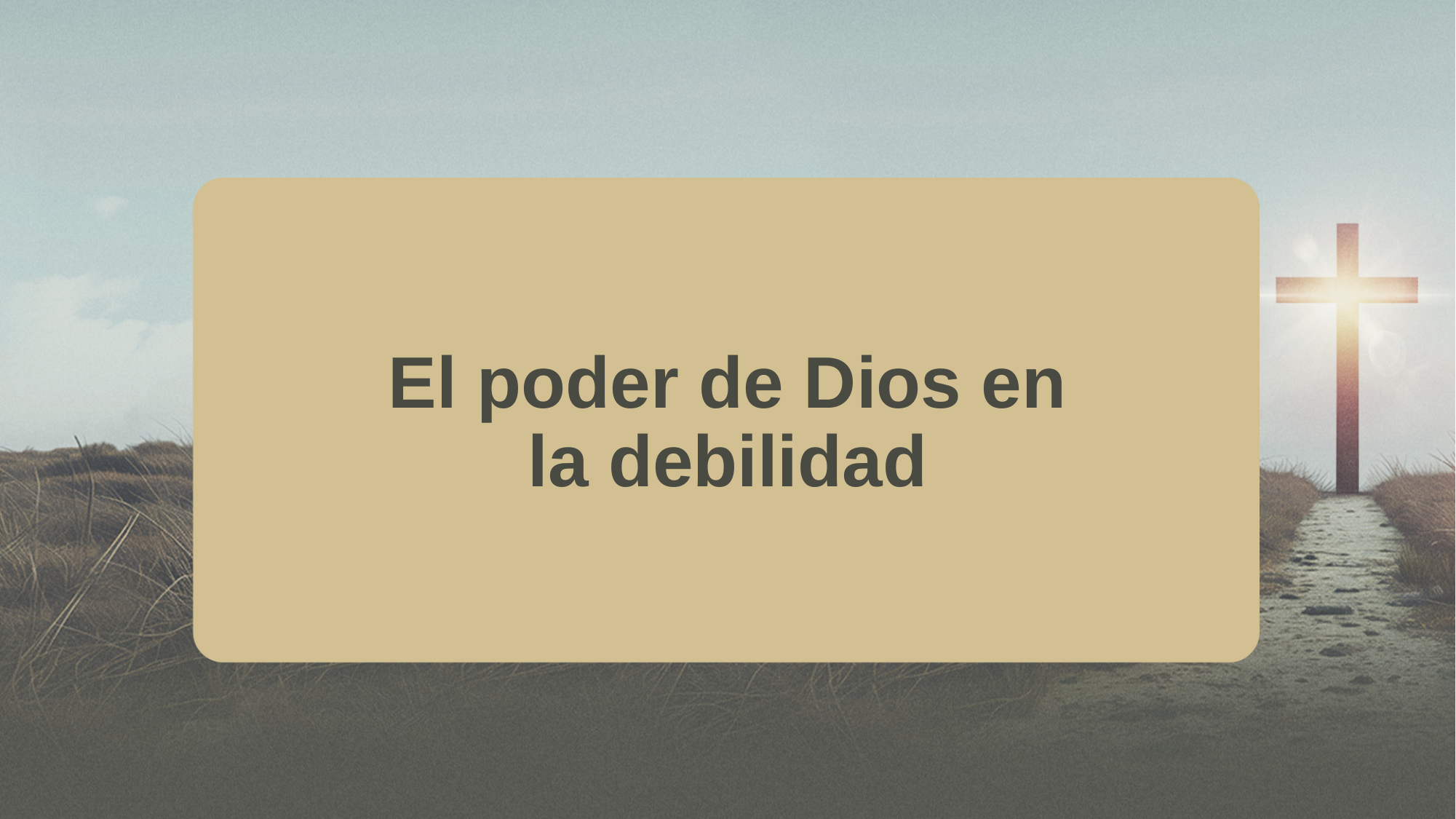

El poder de Dios en la debilidad